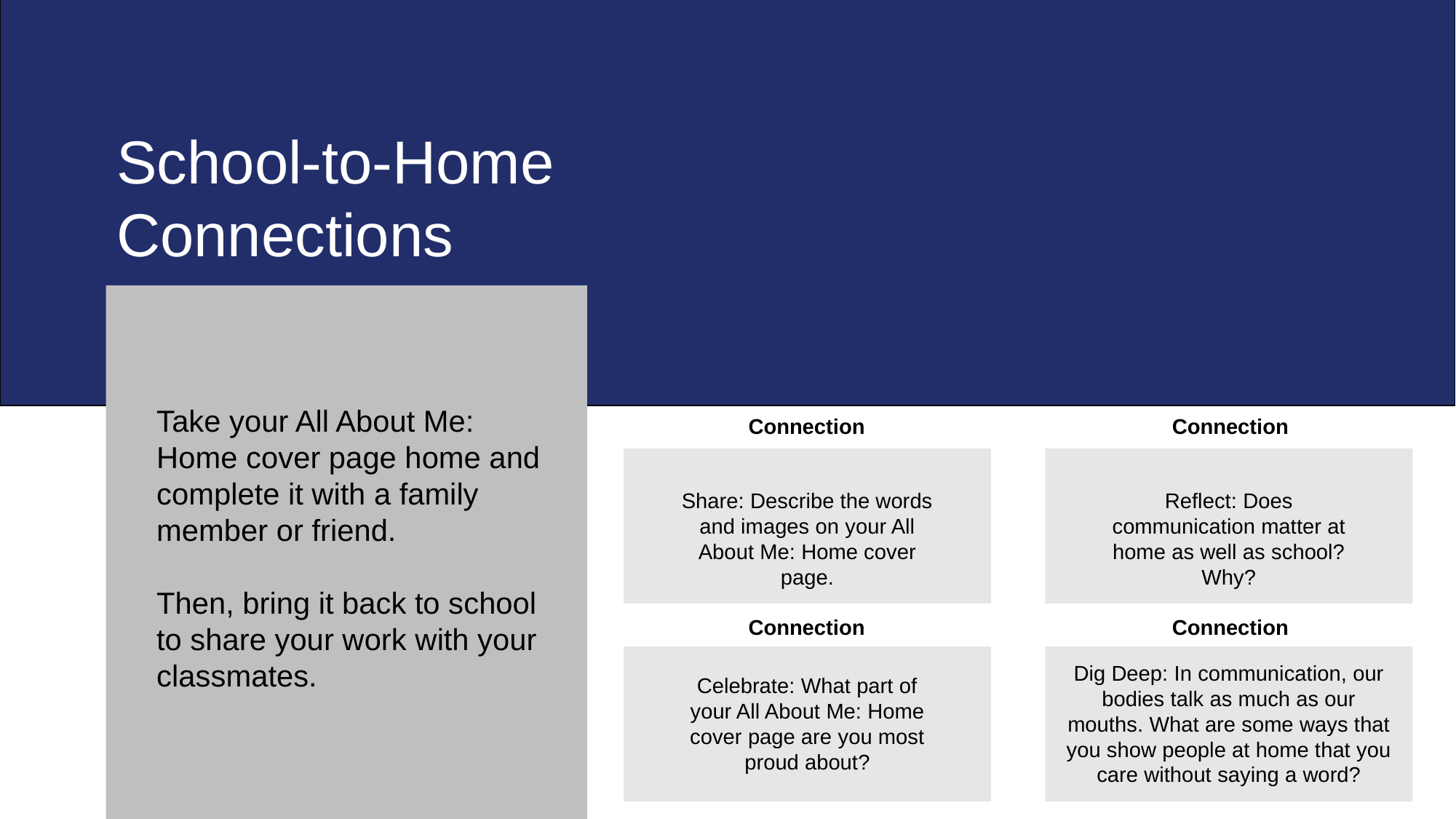

School-to-Home Connections

Take your All About Me: Home cover page home and complete it with a family member or friend.

Then, bring it back to school to share your work with your classmates.
Connection
Connection

Share: Describe the words and images on your All About Me: Home cover page.
Reflect: Does communication matter at home as well as school? Why?
Connection
Connection

Dig Deep: In communication, our bodies talk as much as our mouths. What are some ways that you show people at home that you care without saying a word?
Celebrate: What part of your All About Me: Home cover page are you most proud about?